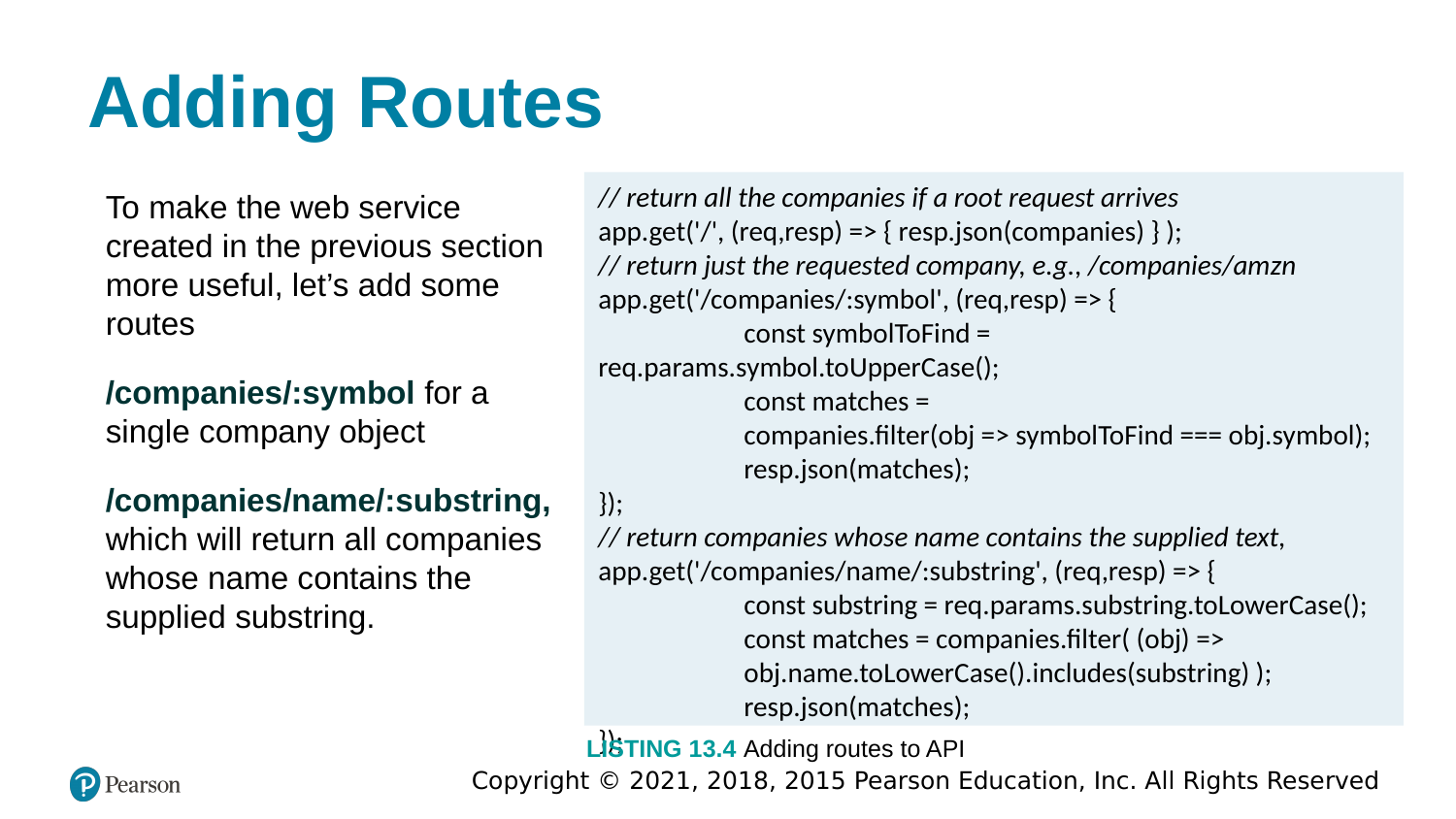

# Adding Routes
To make the web service created in the previous section more useful, let’s add some routes
/companies/:symbol for a single company object
/companies/name/:substring, which will return all companies whose name contains the supplied substring.
// return all the companies if a root request arrives
app.get('/', (req,resp) => { resp.json(companies) } );
// return just the requested company, e.g., /companies/amzn
app.get('/companies/:symbol', (req,resp) => {
	const symbolToFind = req.params.symbol.toUpperCase();
	const matches =
	companies.filter(obj => symbolToFind === obj.symbol);
	resp.json(matches);
});
// return companies whose name contains the supplied text,
app.get('/companies/name/:substring', (req,resp) => {
	const substring = req.params.substring.toLowerCase();
	const matches = companies.filter( (obj) =>
	obj.name.toLowerCase().includes(substring) );
	resp.json(matches);
});
LISTING 13.4 Adding routes to API